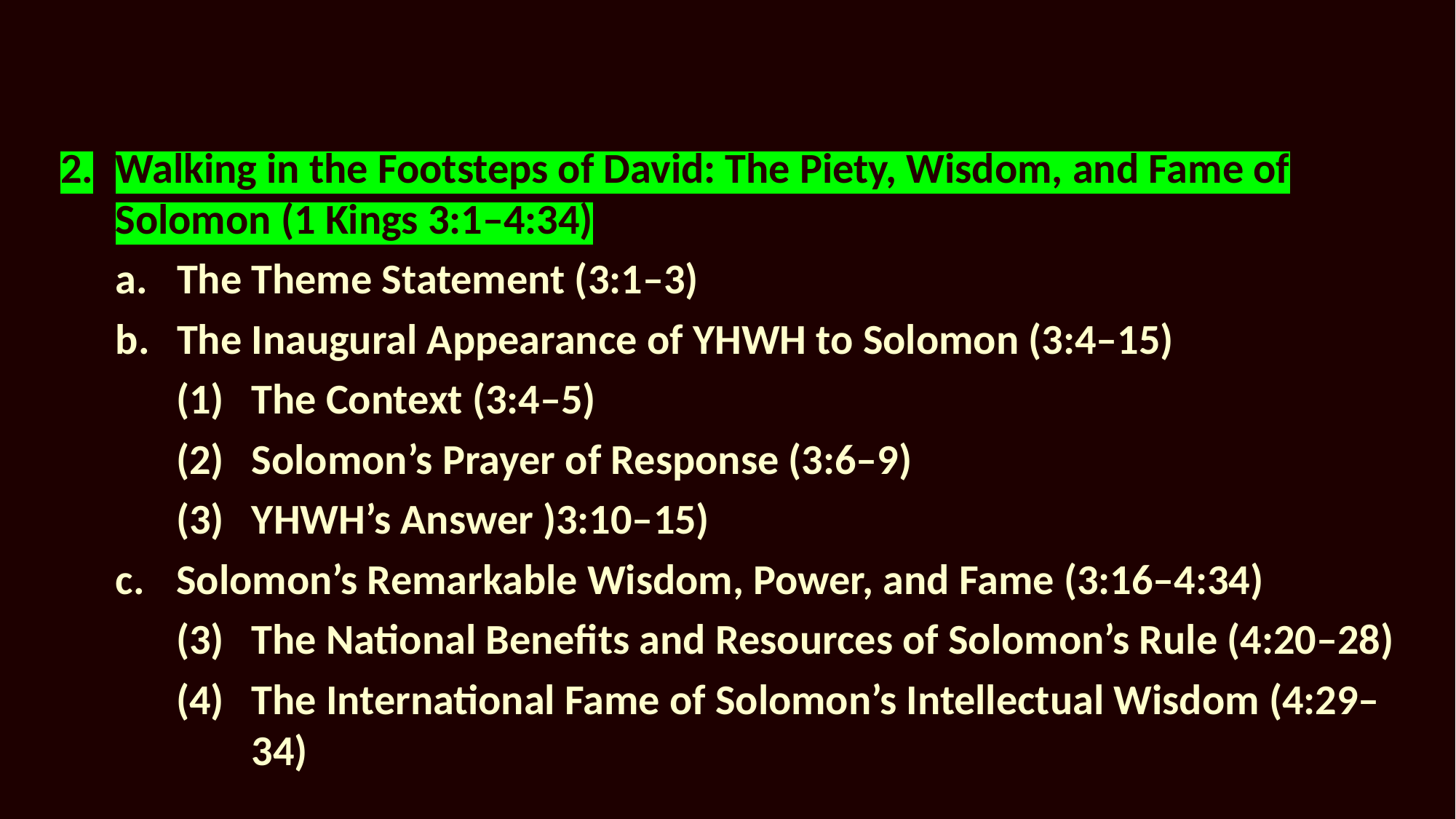

2.	Walking in the Footsteps of David: The Piety, Wisdom, and Fame of Solomon (1 Kings 3:1–4:34)
The Theme Statement (3:1–3)
The Inaugural Appearance of YHWH to Solomon (3:4–15)
(1)	The Context (3:4–5)
(2)	Solomon’s Prayer of Response (3:6–9)
(3)	YHWH’s Answer )3:10–15)
c.	Solomon’s Remarkable Wisdom, Power, and Fame (3:16–4:34)
The National Benefits and Resources of Solomon’s Rule (4:20–28)
The International Fame of Solomon’s Intellectual Wisdom (4:29–34)